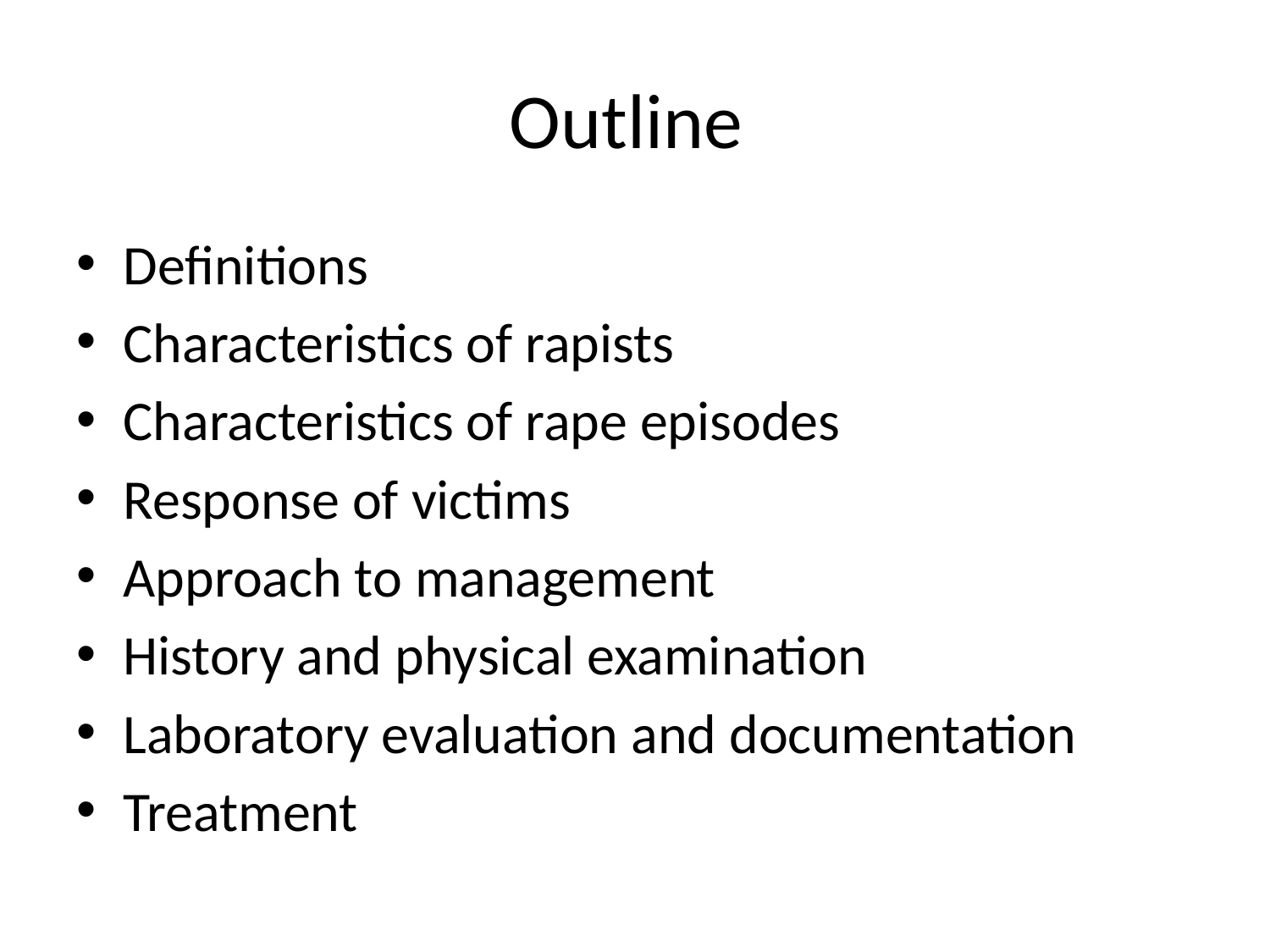

# Outline
Definitions
Characteristics of rapists
Characteristics of rape episodes
Response of victims
Approach to management
History and physical examination
Laboratory evaluation and documentation
Treatment